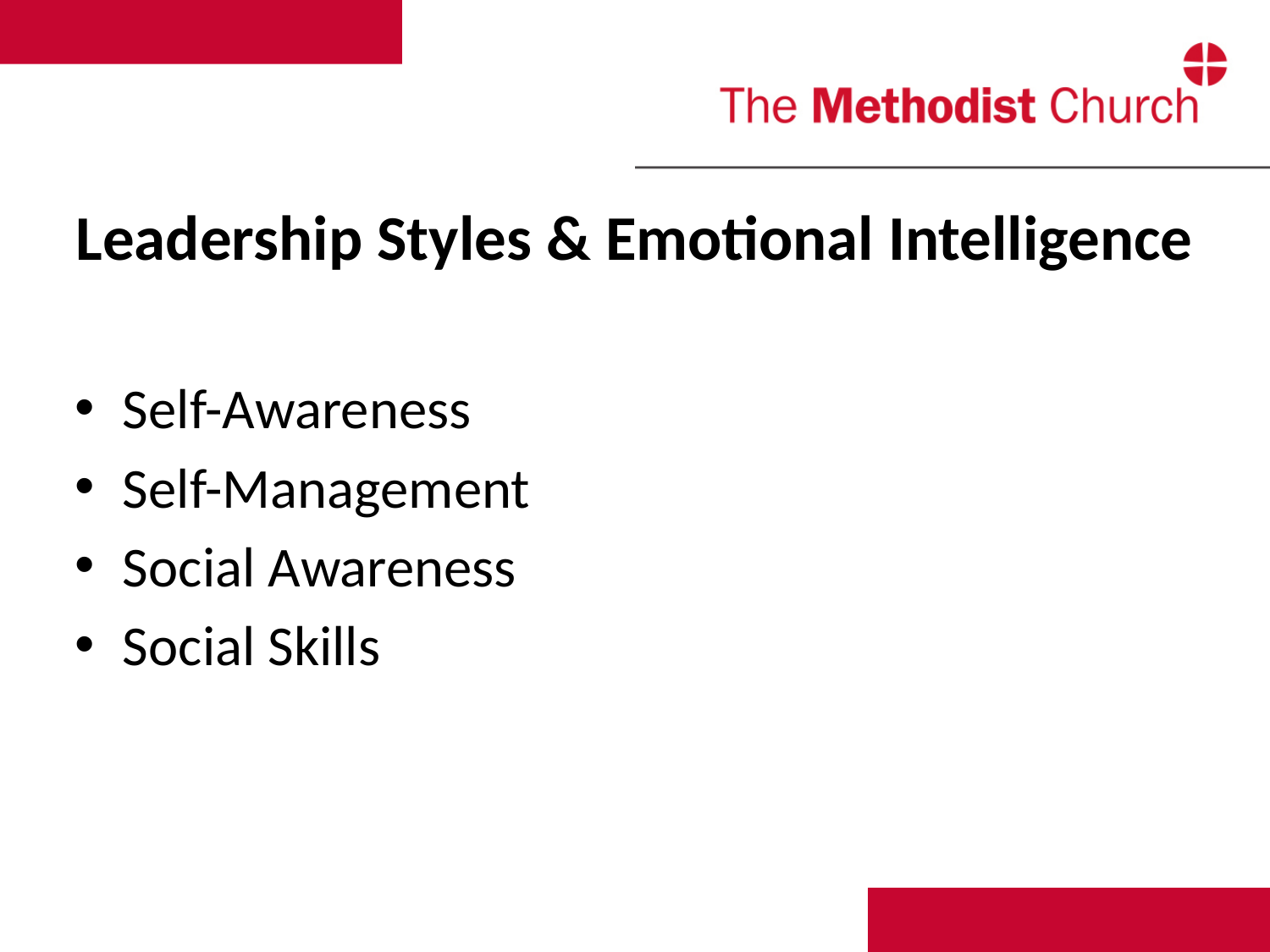

# Leadership Styles & Emotional Intelligence
Self-Awareness
Self-Management
Social Awareness
Social Skills